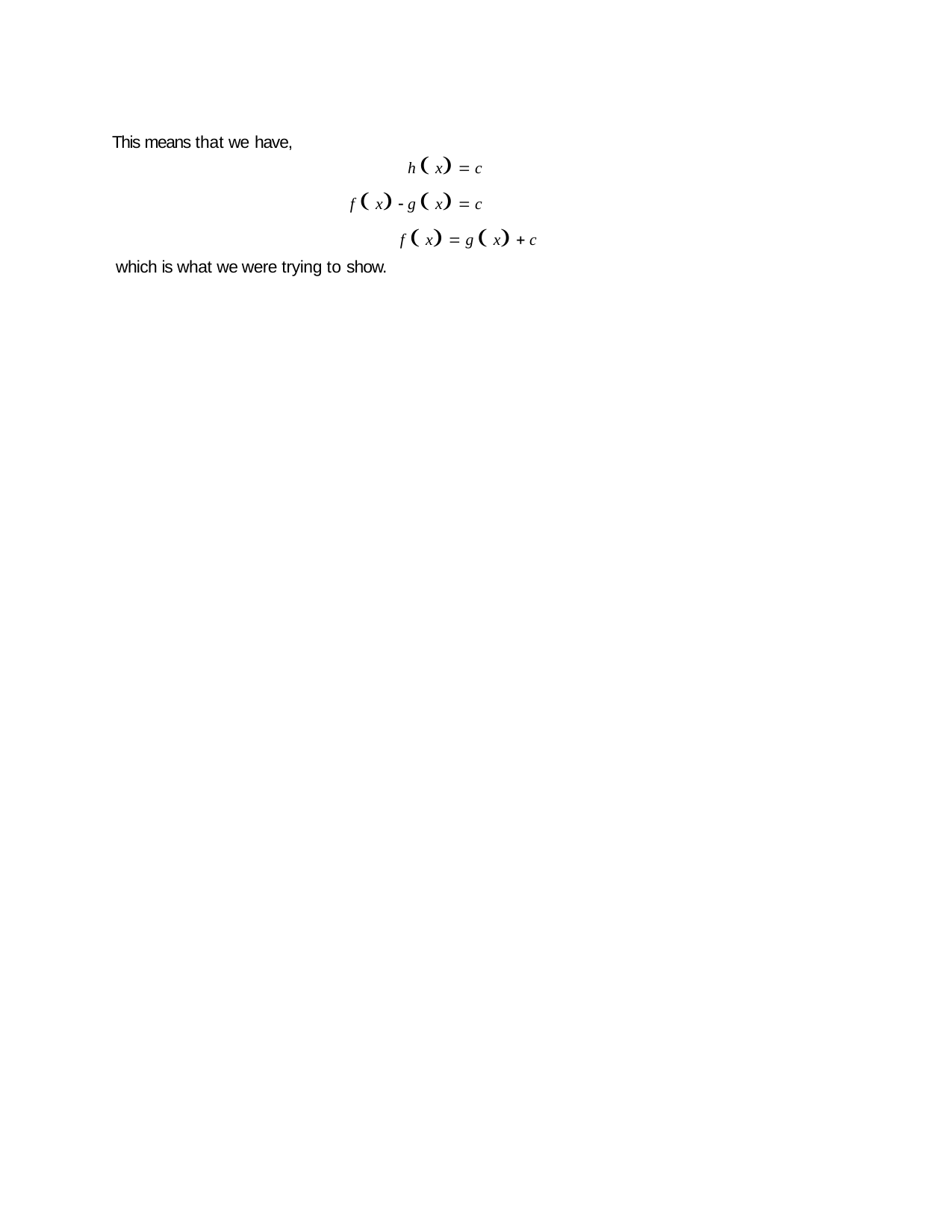

This means that we have,
h ( x) = c
f ( x) − g ( x) = c
f ( x) = g ( x) + c
which is what we were trying to show.